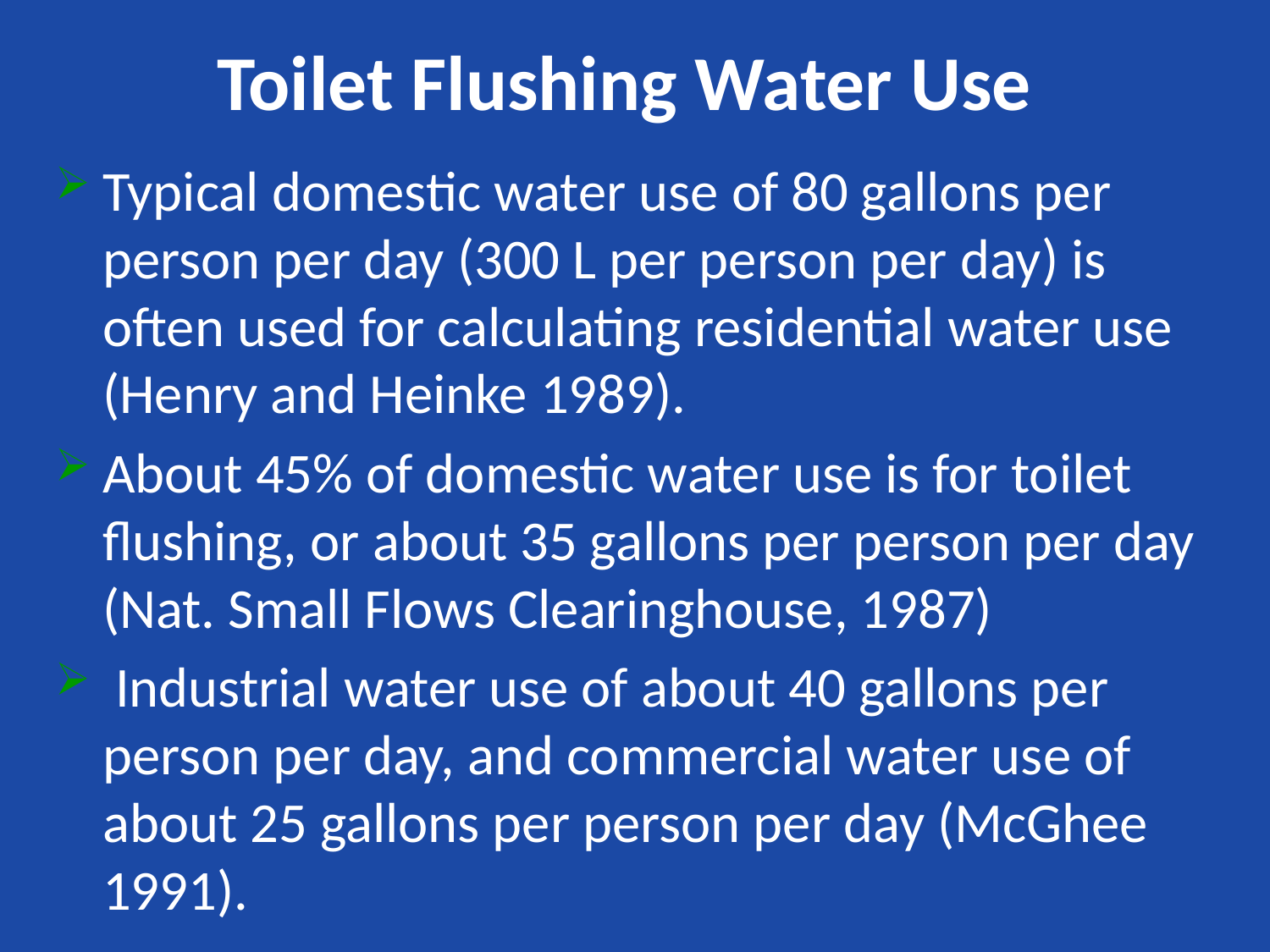

# Toilet Flushing Water Use
Typical domestic water use of 80 gallons per person per day (300 L per person per day) is often used for calculating residential water use (Henry and Heinke 1989).
About 45% of domestic water use is for toilet flushing, or about 35 gallons per person per day (Nat. Small Flows Clearinghouse, 1987)
 Industrial water use of about 40 gallons per person per day, and commercial water use of about 25 gallons per person per day (McGhee 1991).